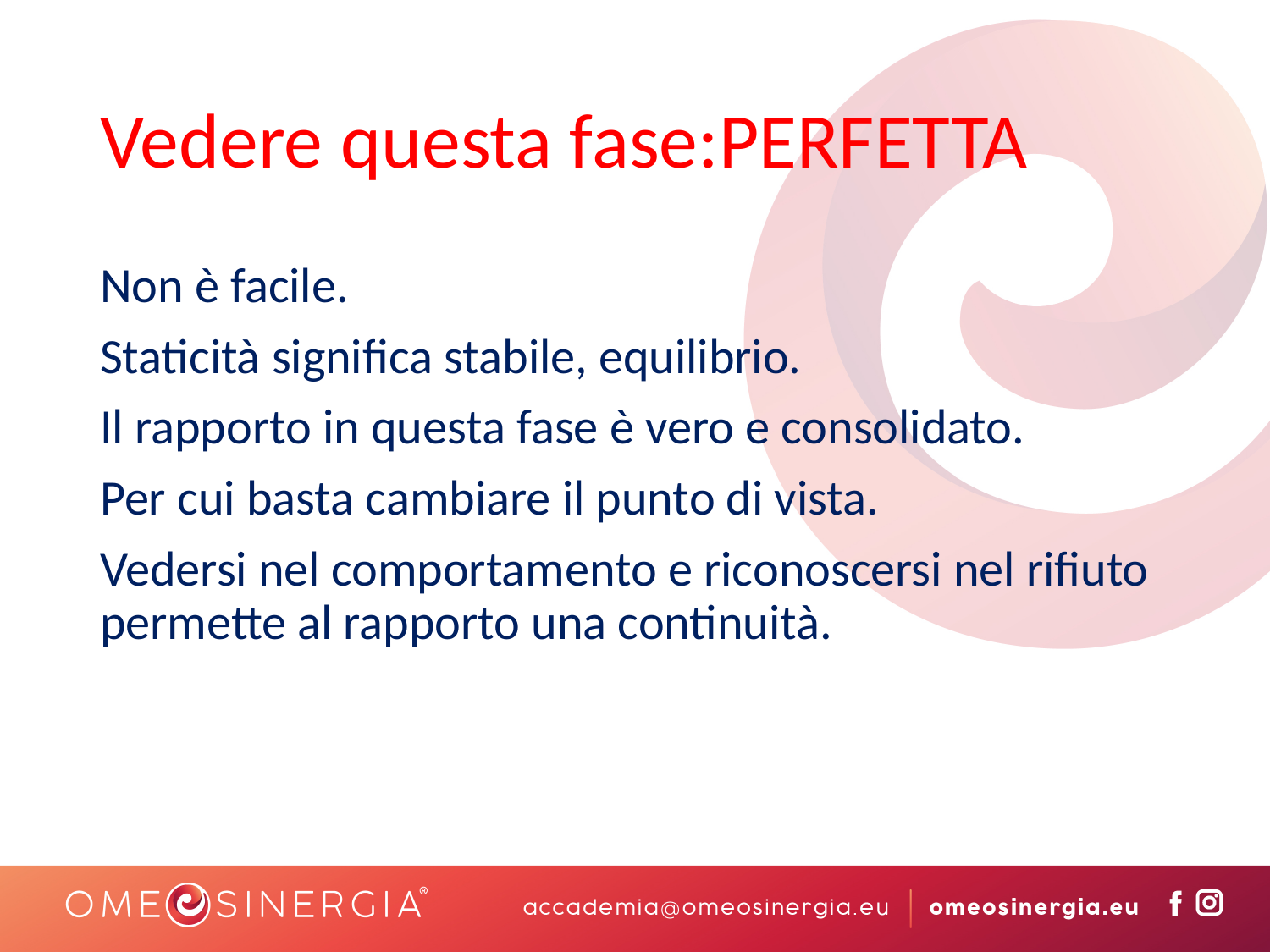

# Vedere questa fase:PERFETTA
Non è facile.
Staticità significa stabile, equilibrio.
Il rapporto in questa fase è vero e consolidato.
Per cui basta cambiare il punto di vista.
Vedersi nel comportamento e riconoscersi nel rifiuto permette al rapporto una continuità.